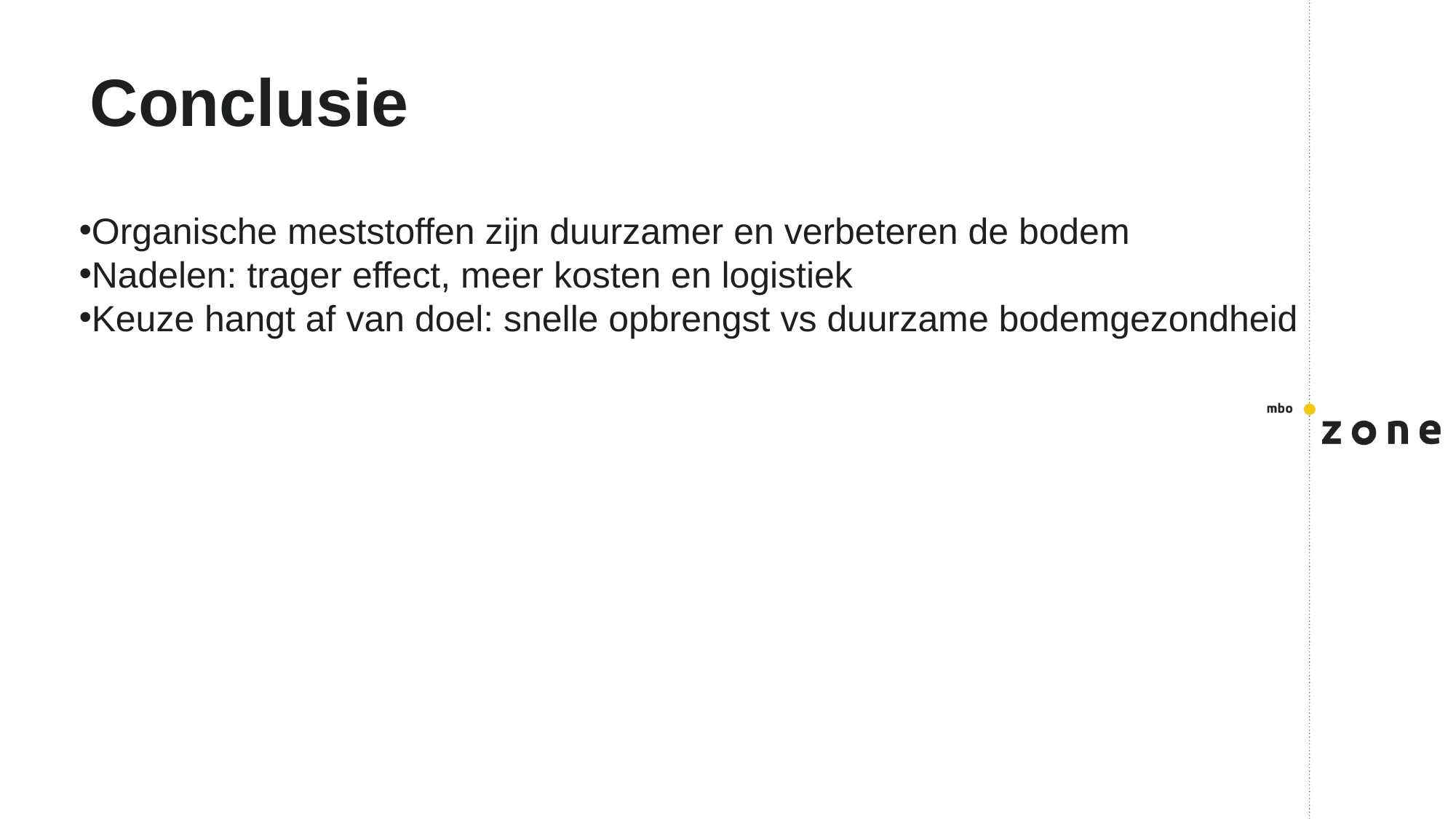

# Conclusie
Organische meststoffen zijn duurzamer en verbeteren de bodem
Nadelen: trager effect, meer kosten en logistiek
Keuze hangt af van doel: snelle opbrengst vs duurzame bodemgezondheid